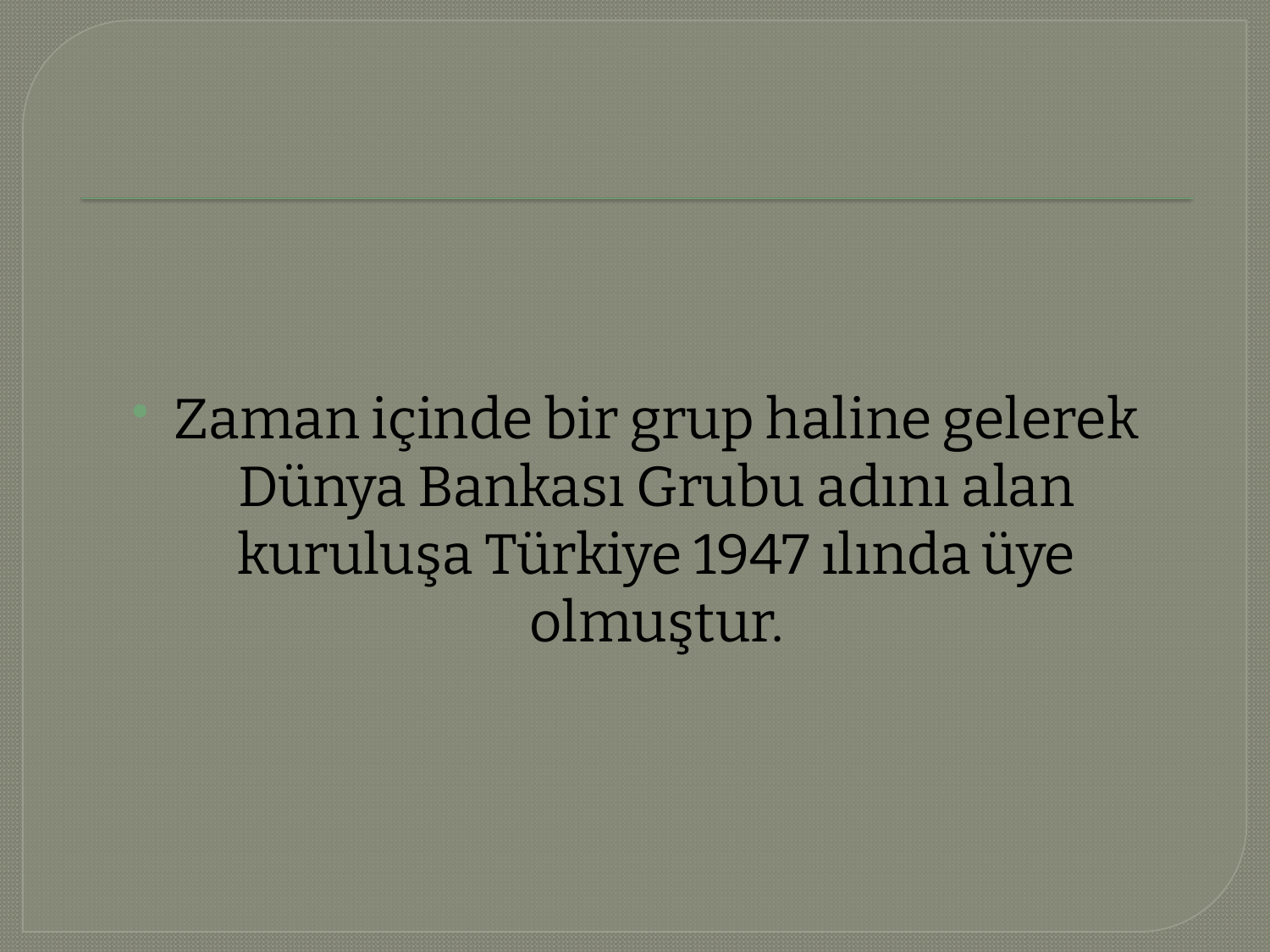

#
Zaman içinde bir grup haline gelerek Dünya Bankası Grubu adını alan kuruluşa Türkiye 1947 ılında üye olmuştur.